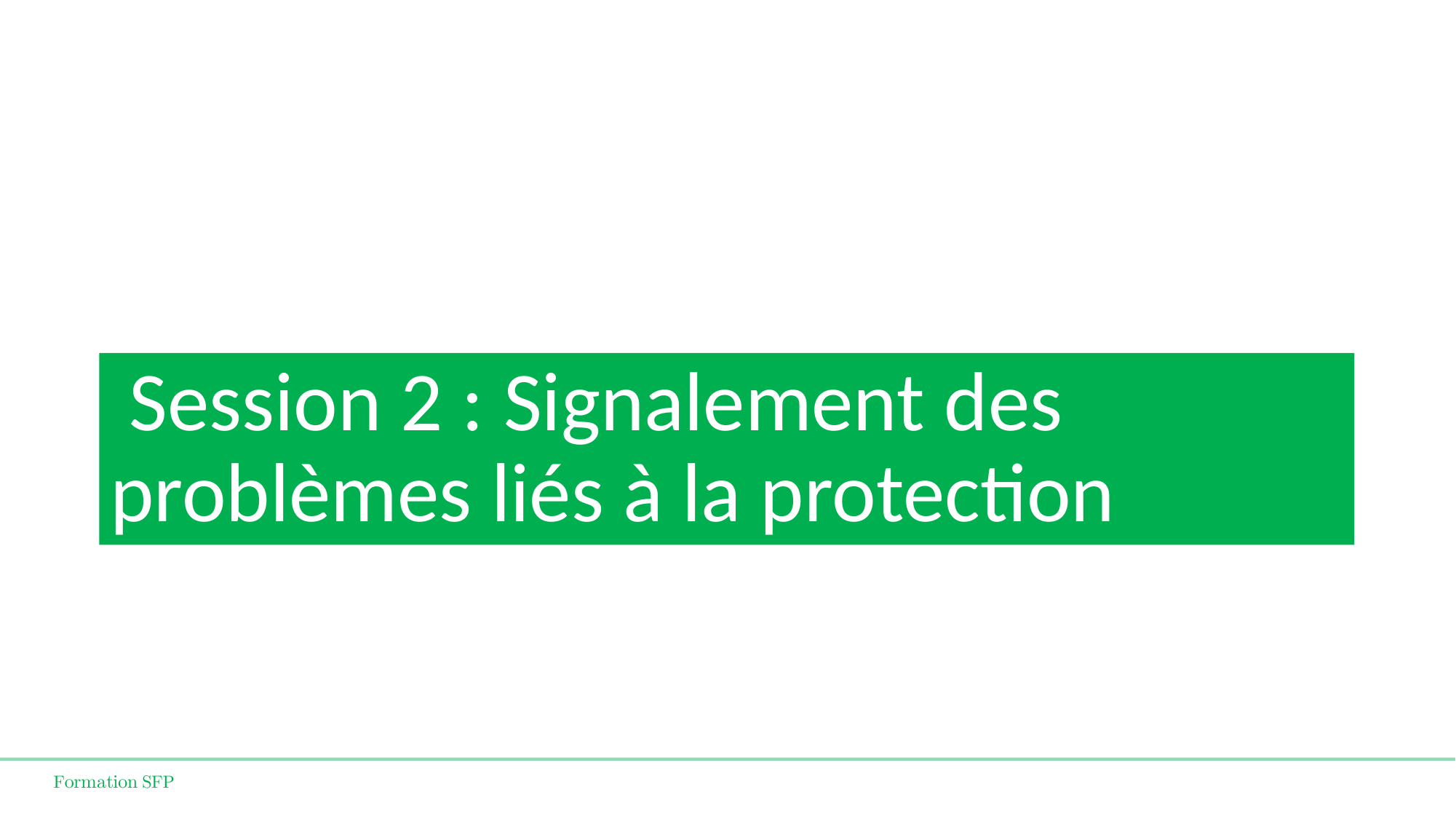

# Session 2 : Signalement des problèmes liés à la protection

Formation SFP